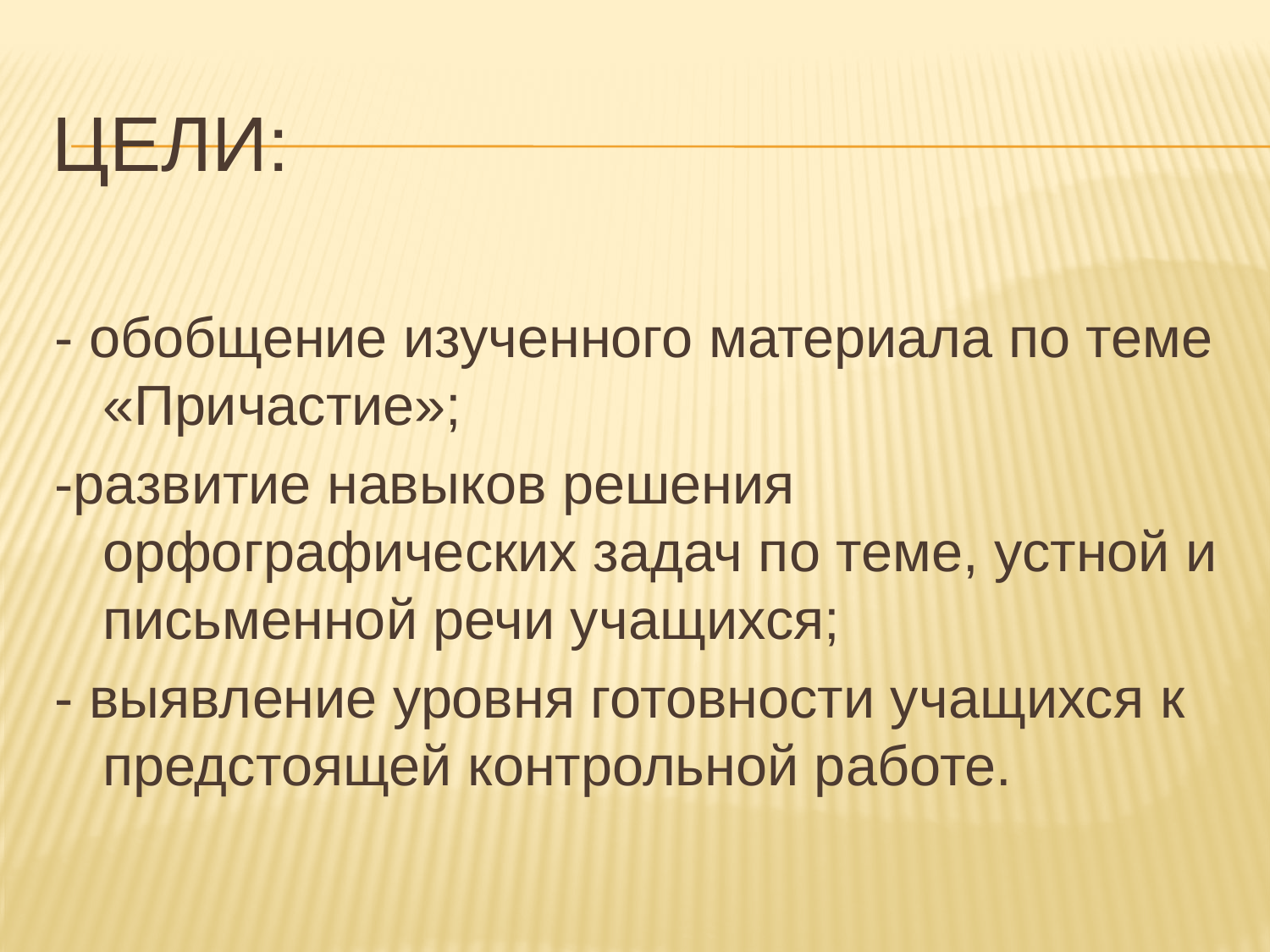

# Цели:

- обобщение изученного материала по теме «Причастие»;
-развитие навыков решения орфографических задач по теме, устной и письменной речи учащихся;
- выявление уровня готовности учащихся к предстоящей контрольной работе.